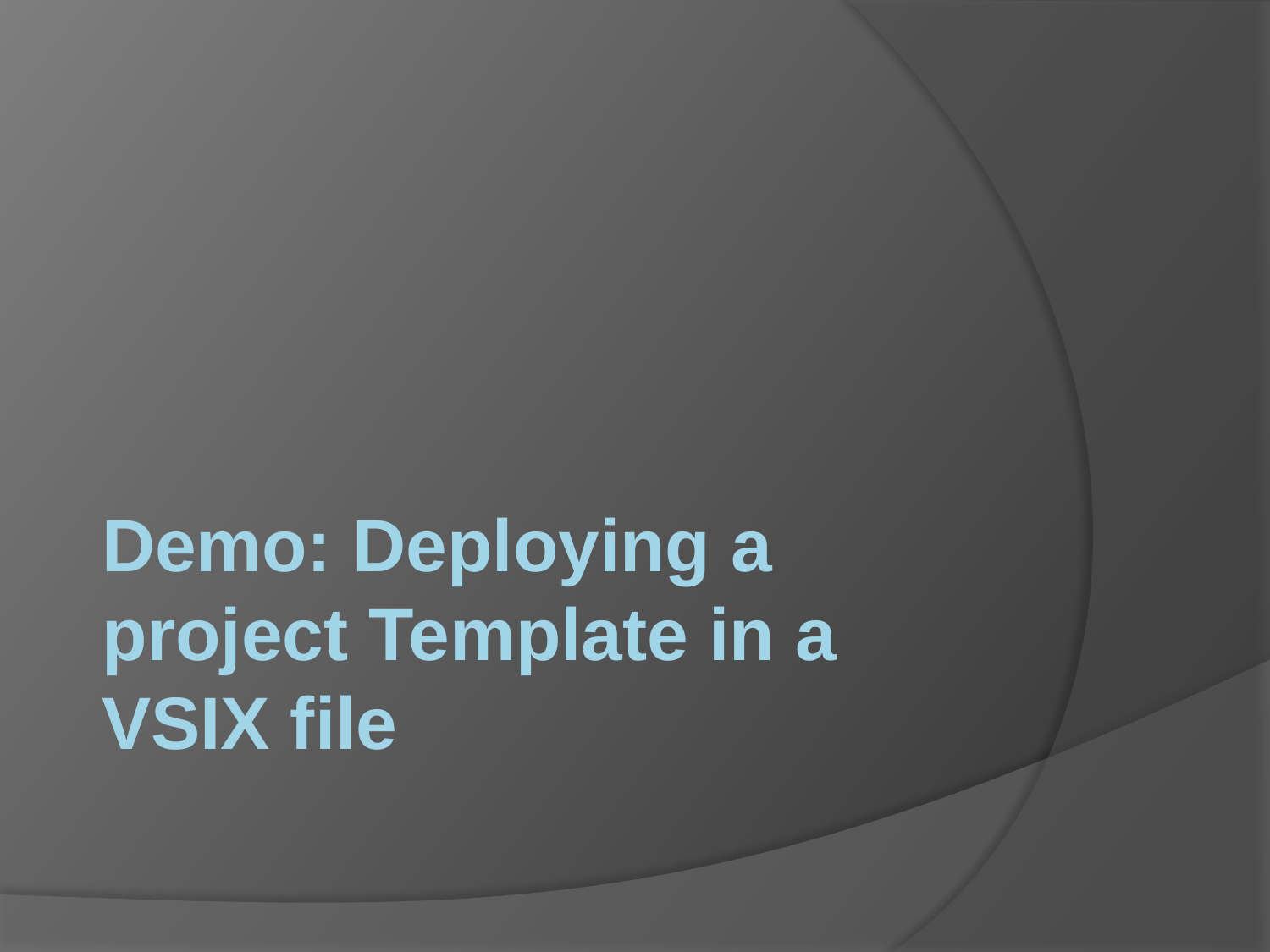

# Demo: Deploying a project Template in a VSIX file